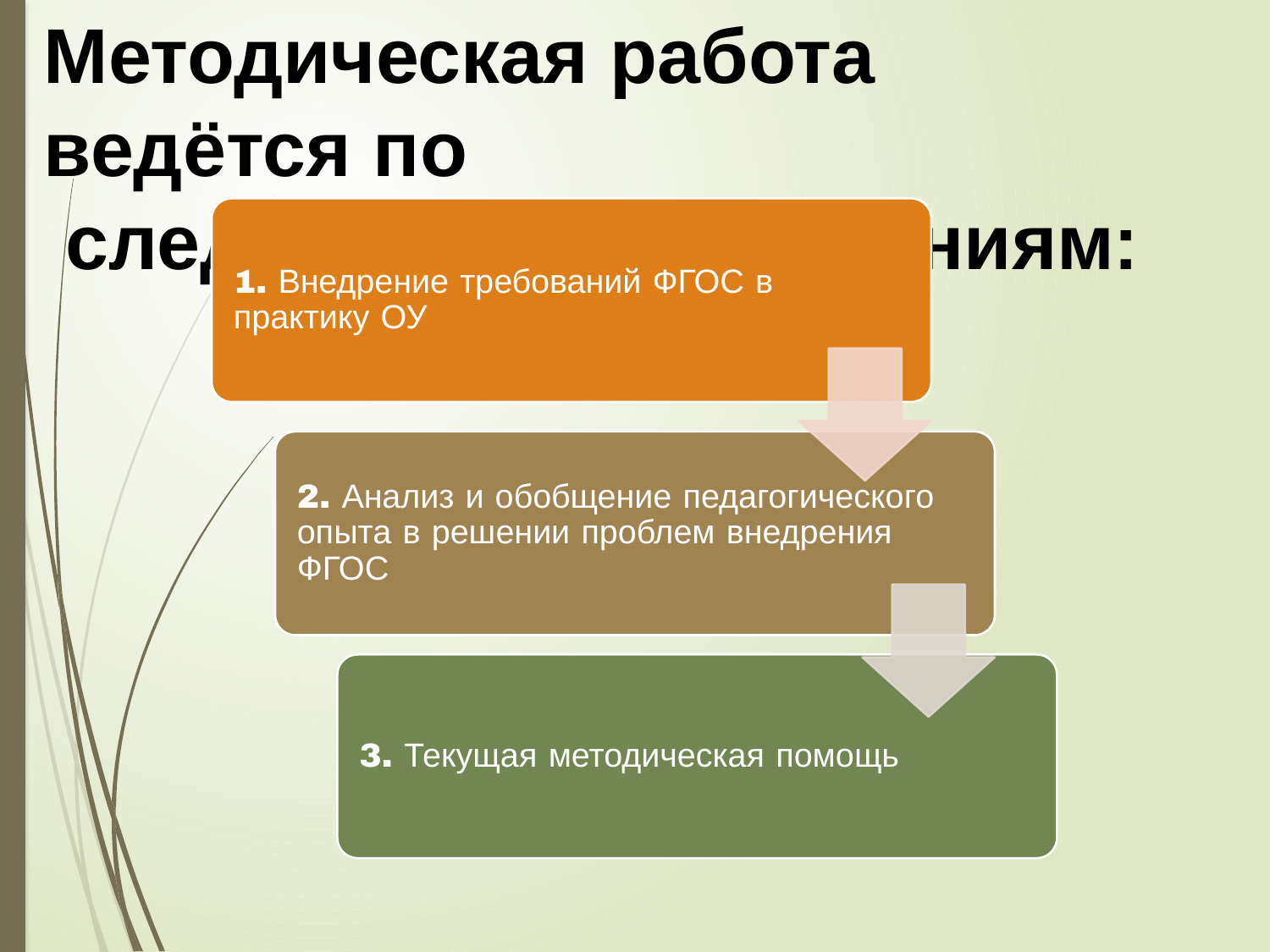

Методическая работа ведётся по
 следующим направлениям:

1. Внедрение требований ФГОС в практику ОУ
2. Анализ и обобщение педагогического опыта в решении проблем внедрения ФГОС
3. Текущая методическая помощь